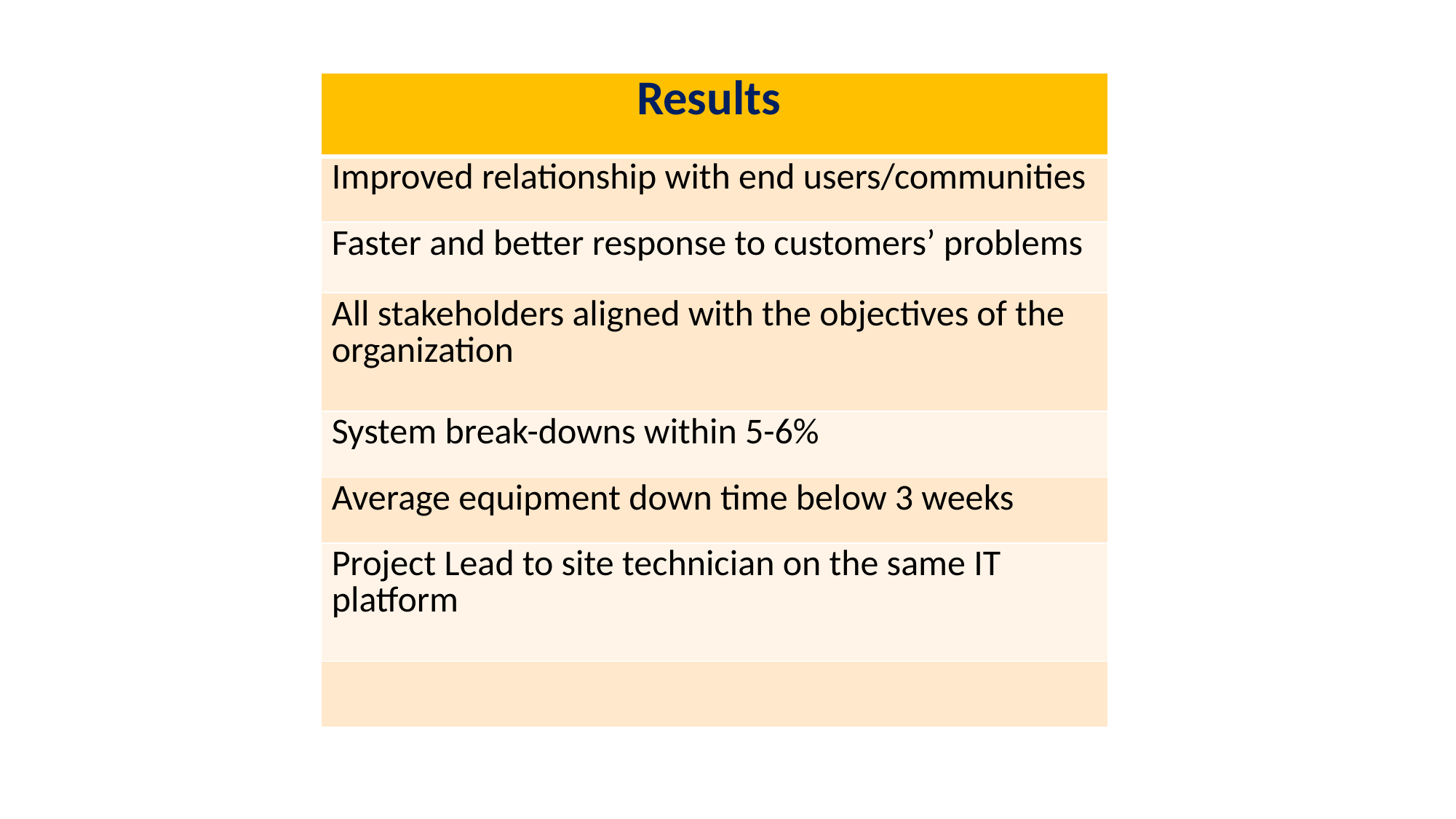

| Results |
| --- |
| Improved relationship with end users/communities |
| Faster and better response to customers’ problems |
| All stakeholders aligned with the objectives of the organization |
| System break-downs within 5-6% |
| Average equipment down time below 3 weeks |
| Project Lead to site technician on the same IT platform |
|  |